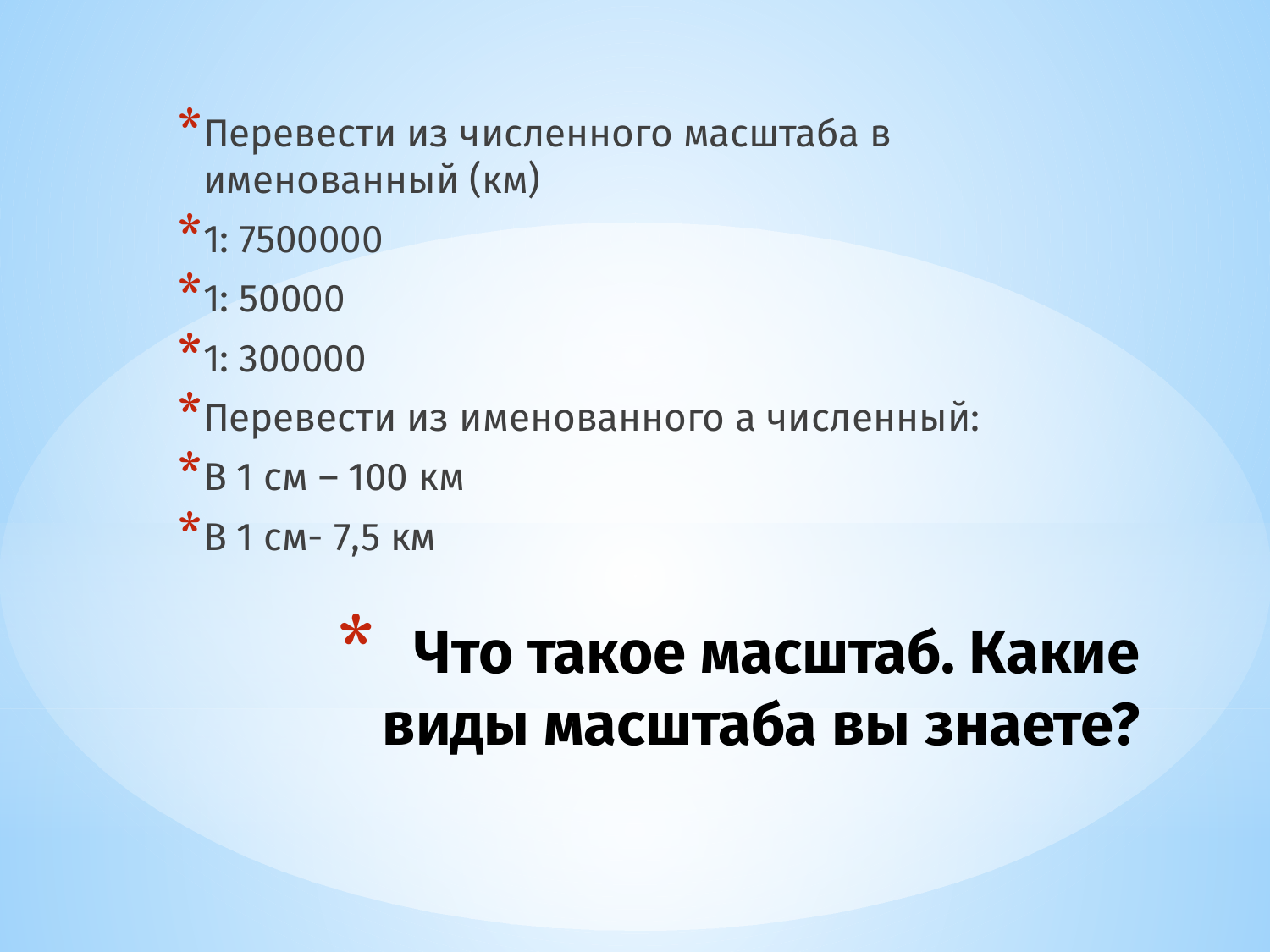

Перевести из численного масштаба в именованный (км)
1: 7500000
1: 50000
1: 300000
Перевести из именованного а численный:
В 1 см – 100 км
В 1 см- 7,5 км
# Что такое масштаб. Какие виды масштаба вы знаете?